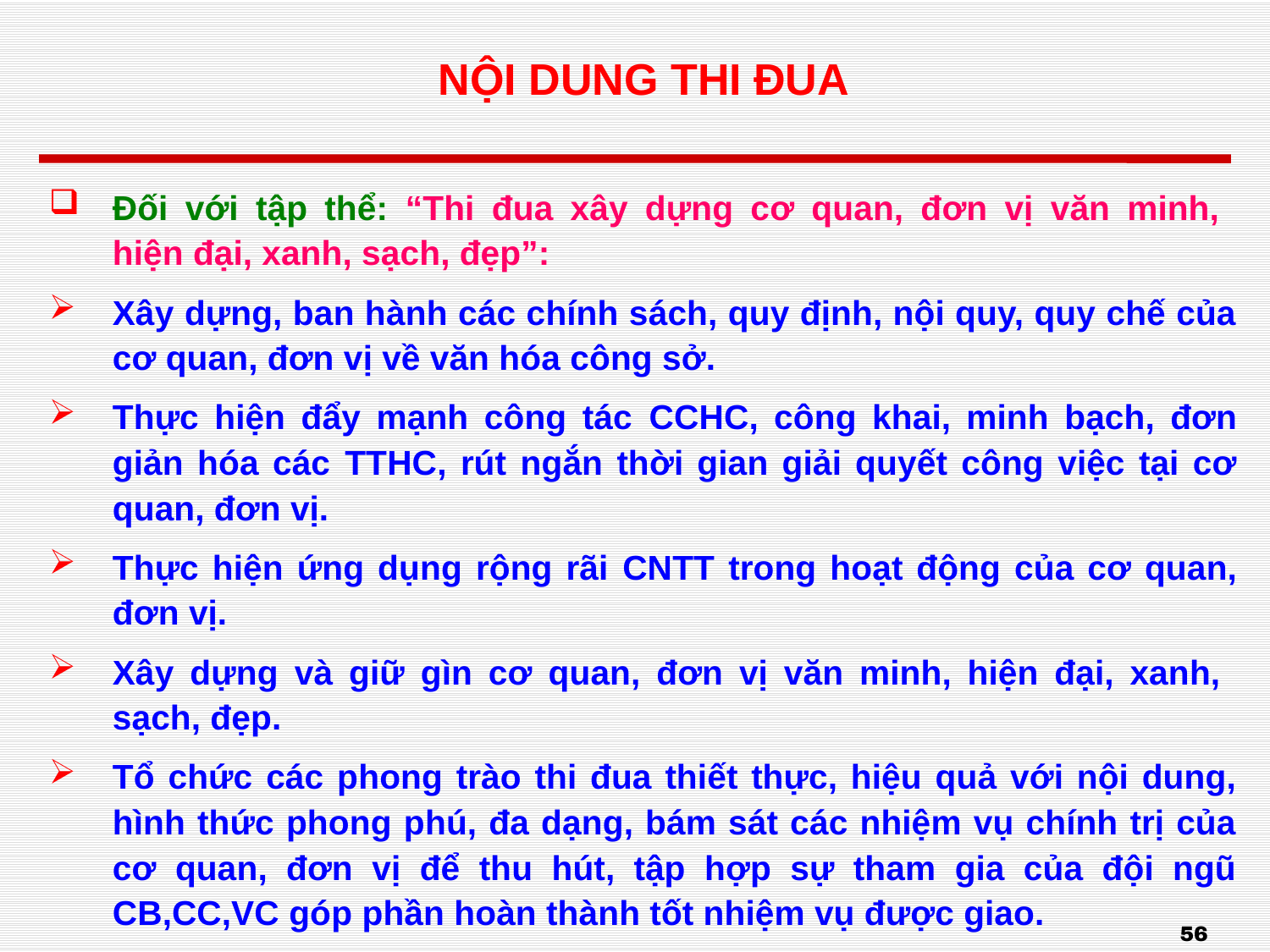

# NỘI DUNG THI ĐUA
Đối với tập thể: “Thi đua xây dựng cơ quan, đơn vị văn minh,
hiện đại, xanh, sạch, đẹp”:
Xây dựng, ban hành các chính sách, quy định, nội quy, quy chế của cơ quan, đơn vị về văn hóa công sở.
Thực hiện đẩy mạnh công tác CCHC, công khai, minh bạch, đơn giản hóa các TTHC, rút ngắn thời gian giải quyết công việc tại cơ quan, đơn vị.
Thực hiện ứng dụng rộng rãi CNTT trong hoạt động của cơ quan, đơn vị.
Xây dựng và giữ gìn cơ quan, đơn vị văn minh, hiện đại, xanh,
sạch, đẹp.
Tổ chức các phong trào thi đua thiết thực, hiệu quả với nội dung, hình thức phong phú, đa dạng, bám sát các nhiệm vụ chính trị của cơ quan, đơn vị để thu hút, tập hợp sự tham gia của đội ngũ CB,CC,VC góp phần hoàn thành tốt nhiệm vụ được giao.